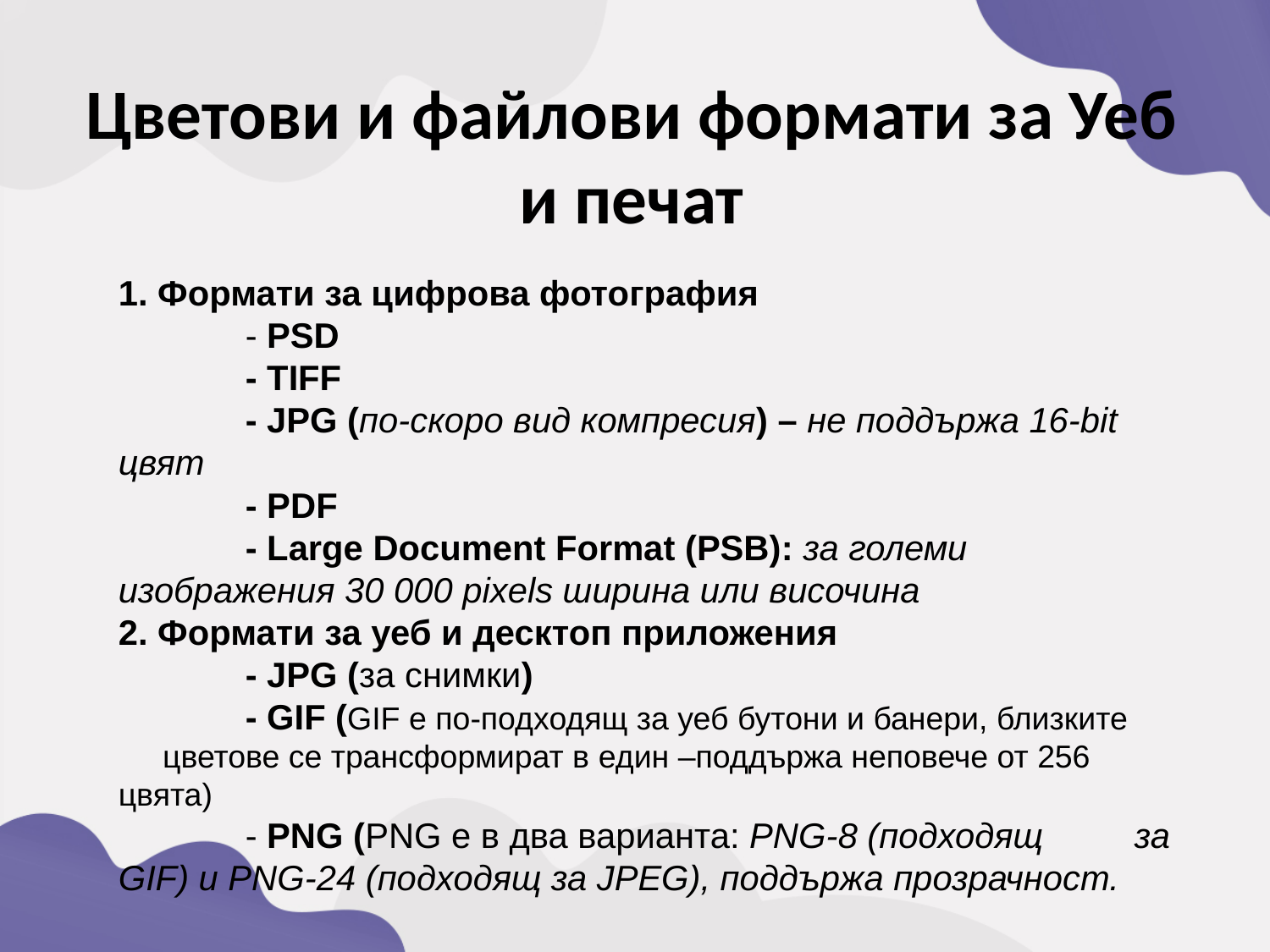

Цветови и файлови формати за Уеб и печат

	1. Формати за цифрова фотография
		- PSD
		- TIFF
		- JPG (по-скоро вид компресия) – не поддържа 16-bit цвят
		- PDF
	- Large Document Format (PSB): за големи изображения 30 000 pixels ширина или височина
2. Формати за уеб и десктоп приложения
		- JPG (за снимки)
		- GIF (GIF е по-подходящ за уеб бутони и банери, близките           цветове се трансформират в един –поддържа неповече от 256 цвята)
	- PNG (PNG е в два варианта: PNG-8 (подходящ 	за GIF) и PNG-24 (подходящ за JPEG), поддържа прозрачност.